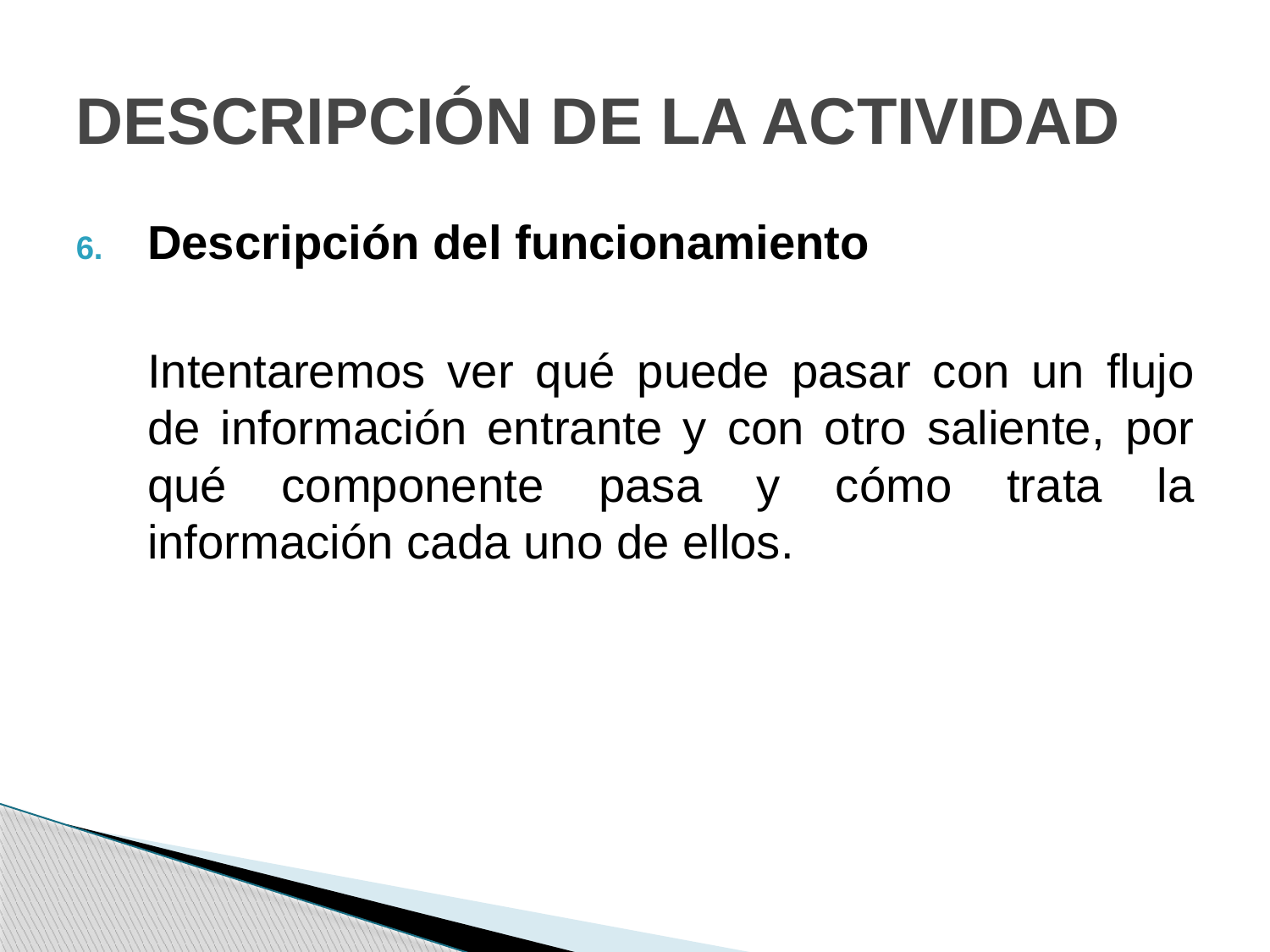

# DESCRIPCIÓN DE LA ACTIVIDAD
Descripción del funcionamiento

	Intentaremos ver qué puede pasar con un flujo de información entrante y con otro saliente, por qué componente pasa y cómo trata la información cada uno de ellos.